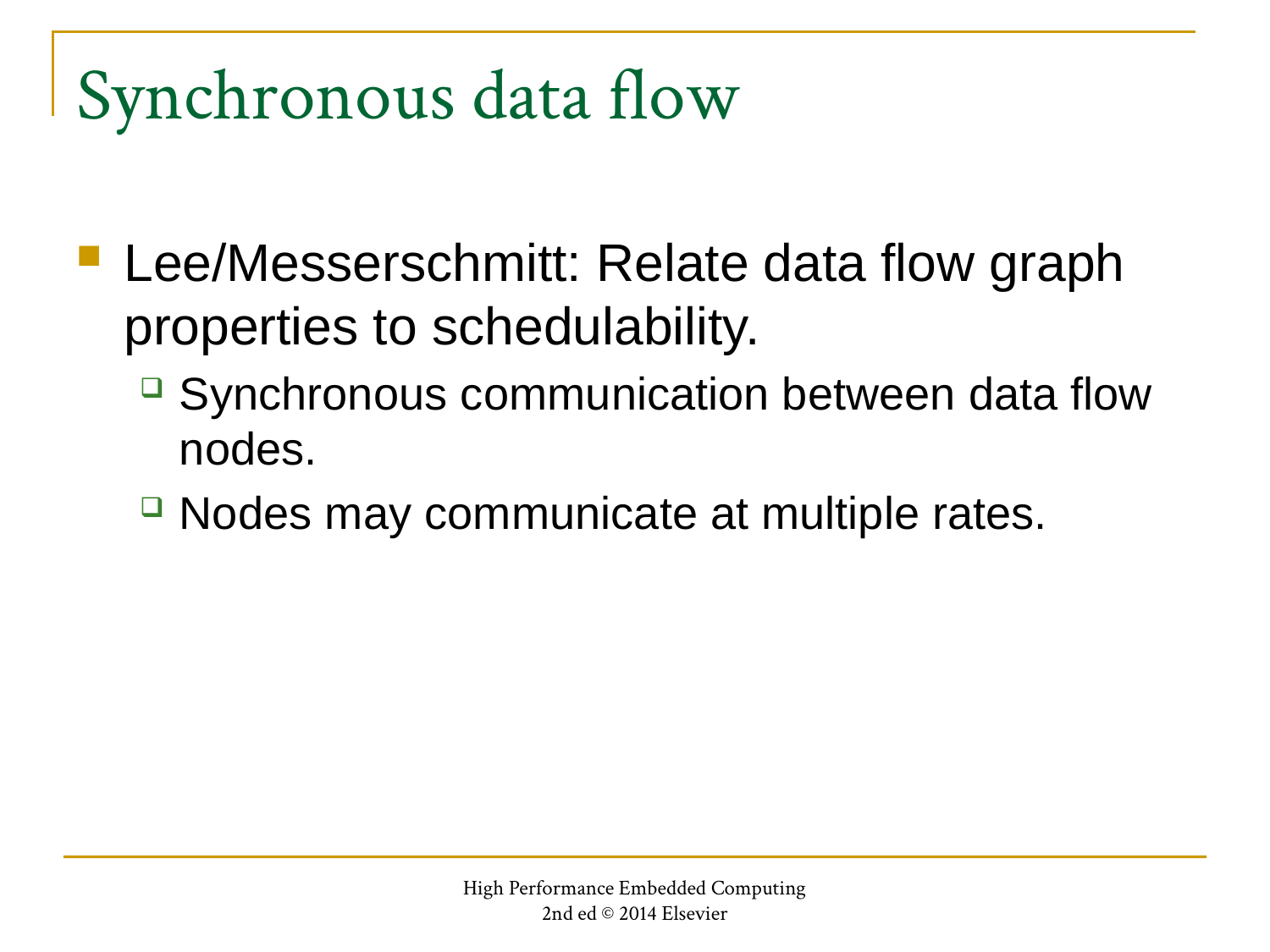

# Synchronous data flow
Lee/Messerschmitt: Relate data flow graph properties to schedulability.
Synchronous communication between data flow nodes.
Nodes may communicate at multiple rates.
High Performance Embedded Computing 2nd ed © 2014 Elsevier